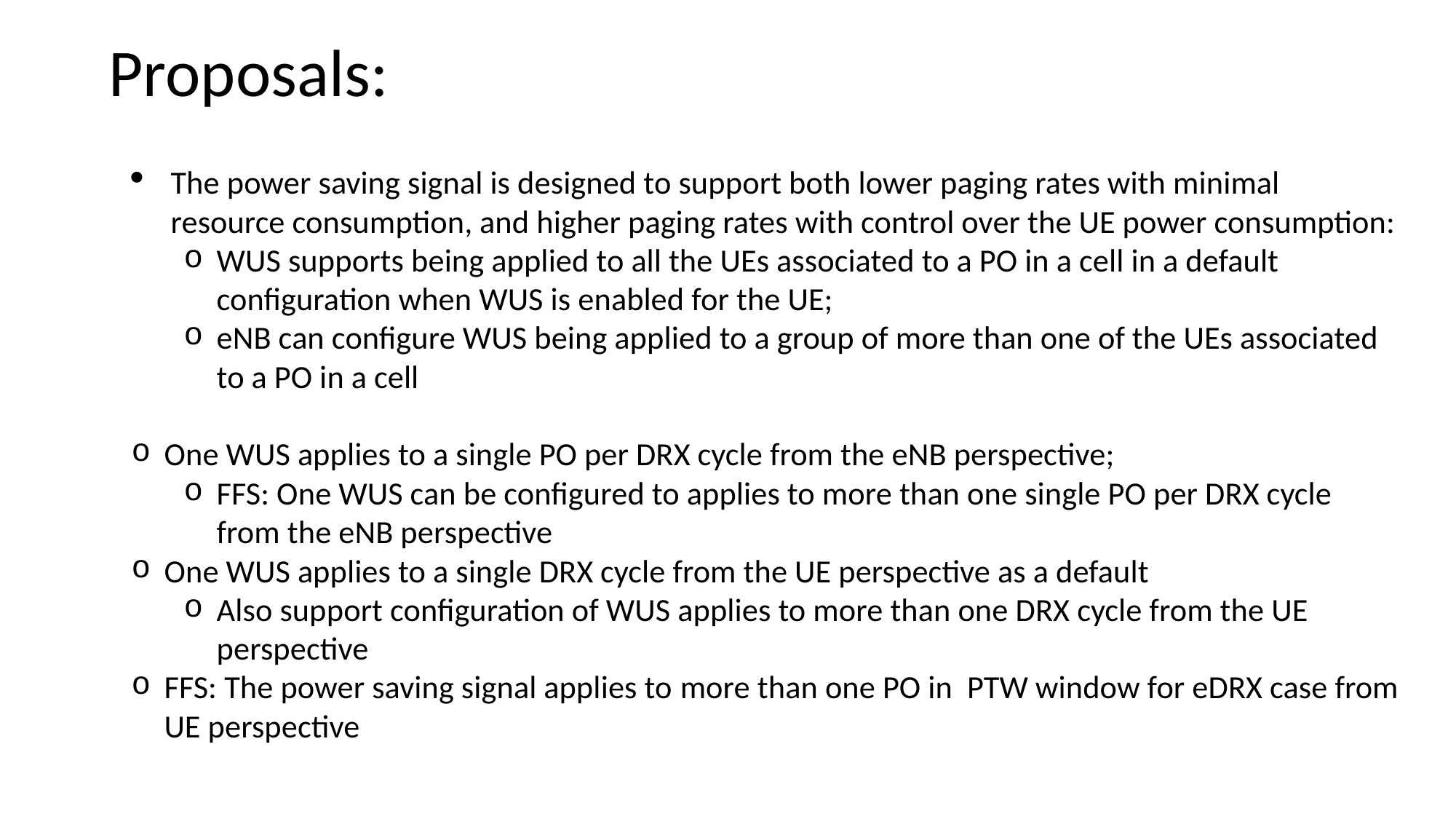

Proposals:
The power saving signal is designed to support both lower paging rates with minimal resource consumption, and higher paging rates with control over the UE power consumption:
WUS supports being applied to all the UEs associated to a PO in a cell in a default configuration when WUS is enabled for the UE;
eNB can configure WUS being applied to a group of more than one of the UEs associated to a PO in a cell

One WUS applies to a single PO per DRX cycle from the eNB perspective;
FFS: One WUS can be configured to applies to more than one single PO per DRX cycle from the eNB perspective
One WUS applies to a single DRX cycle from the UE perspective as a default
Also support configuration of WUS applies to more than one DRX cycle from the UE perspective
FFS: The power saving signal applies to more than one PO in  PTW window for eDRX case from UE perspective